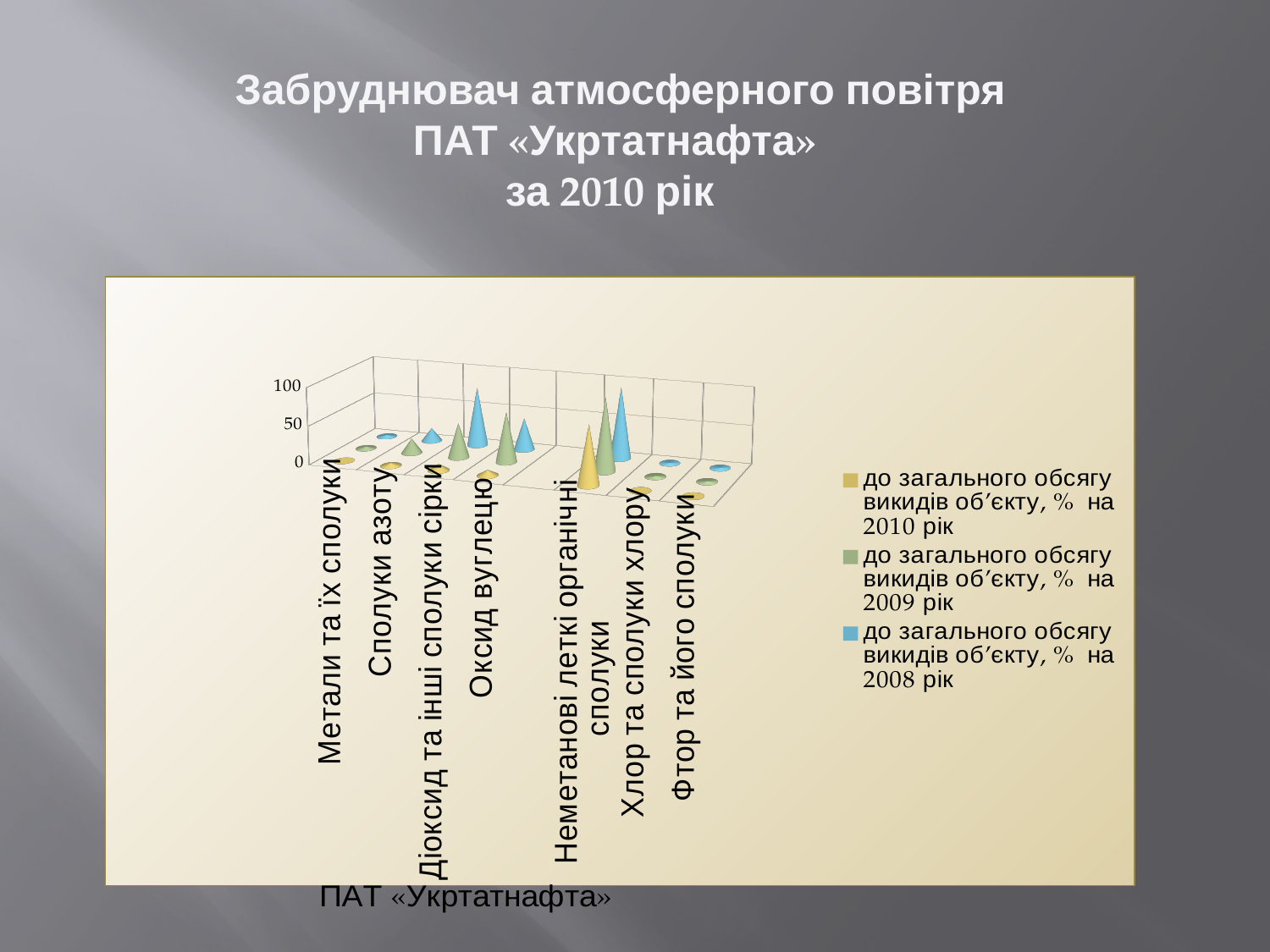

Забруднювач атмосферного повітря
 ПАТ «Укртатнафта»
за 2010 рік

[unsupported chart]